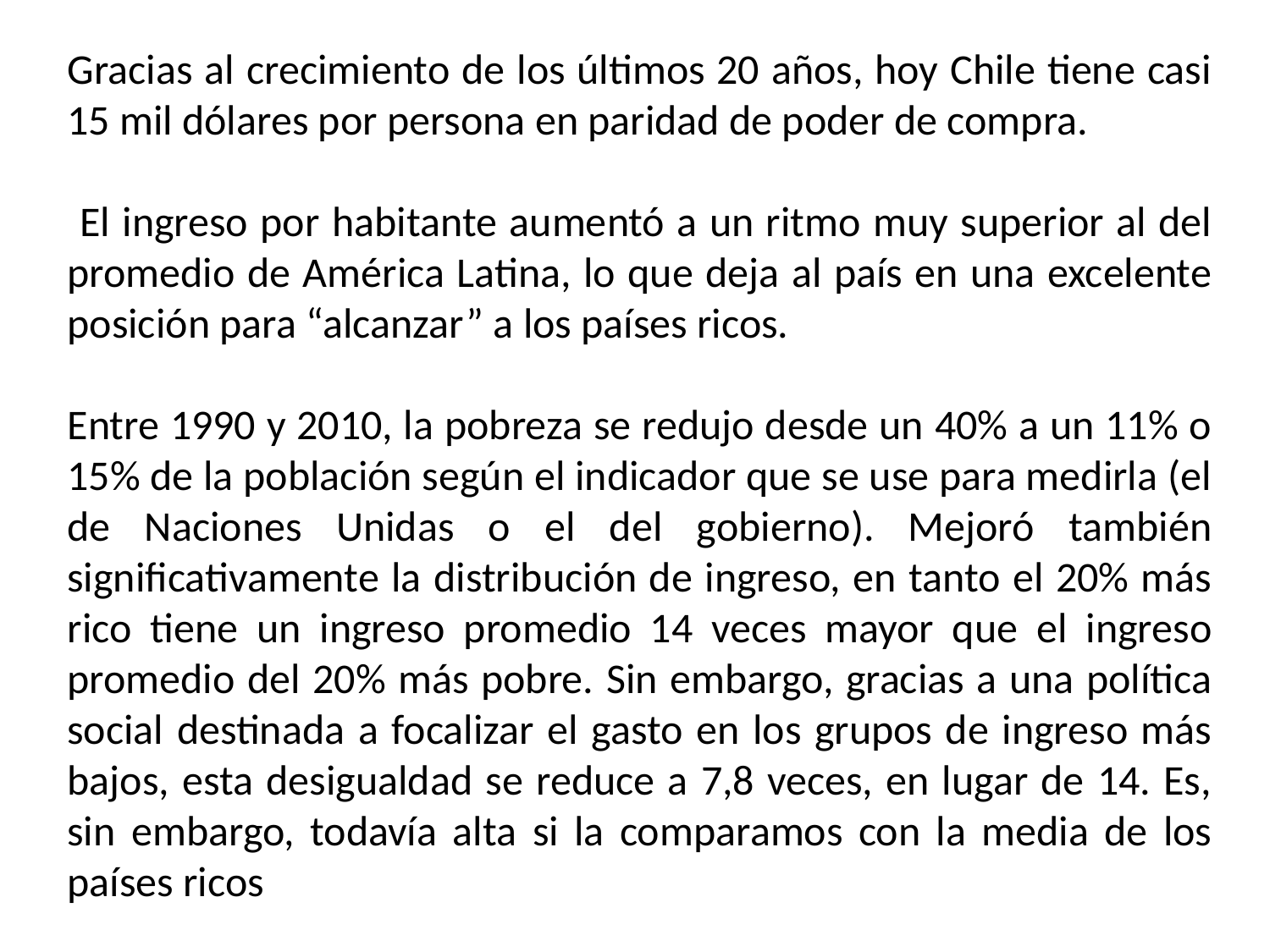

Gracias al crecimiento de los últimos 20 años, hoy Chile tiene casi 15 mil dólares por persona en paridad de poder de compra.

 El ingreso por habitante aumentó a un ritmo muy superior al del promedio de América Latina, lo que deja al país en una excelente posición para “alcanzar” a los países ricos.

Entre 1990 y 2010, la pobreza se redujo desde un 40% a un 11% o 15% de la población según el indicador que se use para medirla (el de Naciones Unidas o el del gobierno). Mejoró también significativamente la distribución de ingreso, en tanto el 20% más rico tiene un ingreso promedio 14 veces mayor que el ingreso promedio del 20% más pobre. Sin embargo, gracias a una política social destinada a focalizar el gasto en los grupos de ingreso más bajos, esta desigualdad se reduce a 7,8 veces, en lugar de 14. Es, sin embargo, todavía alta si la comparamos con la media de los países ricos